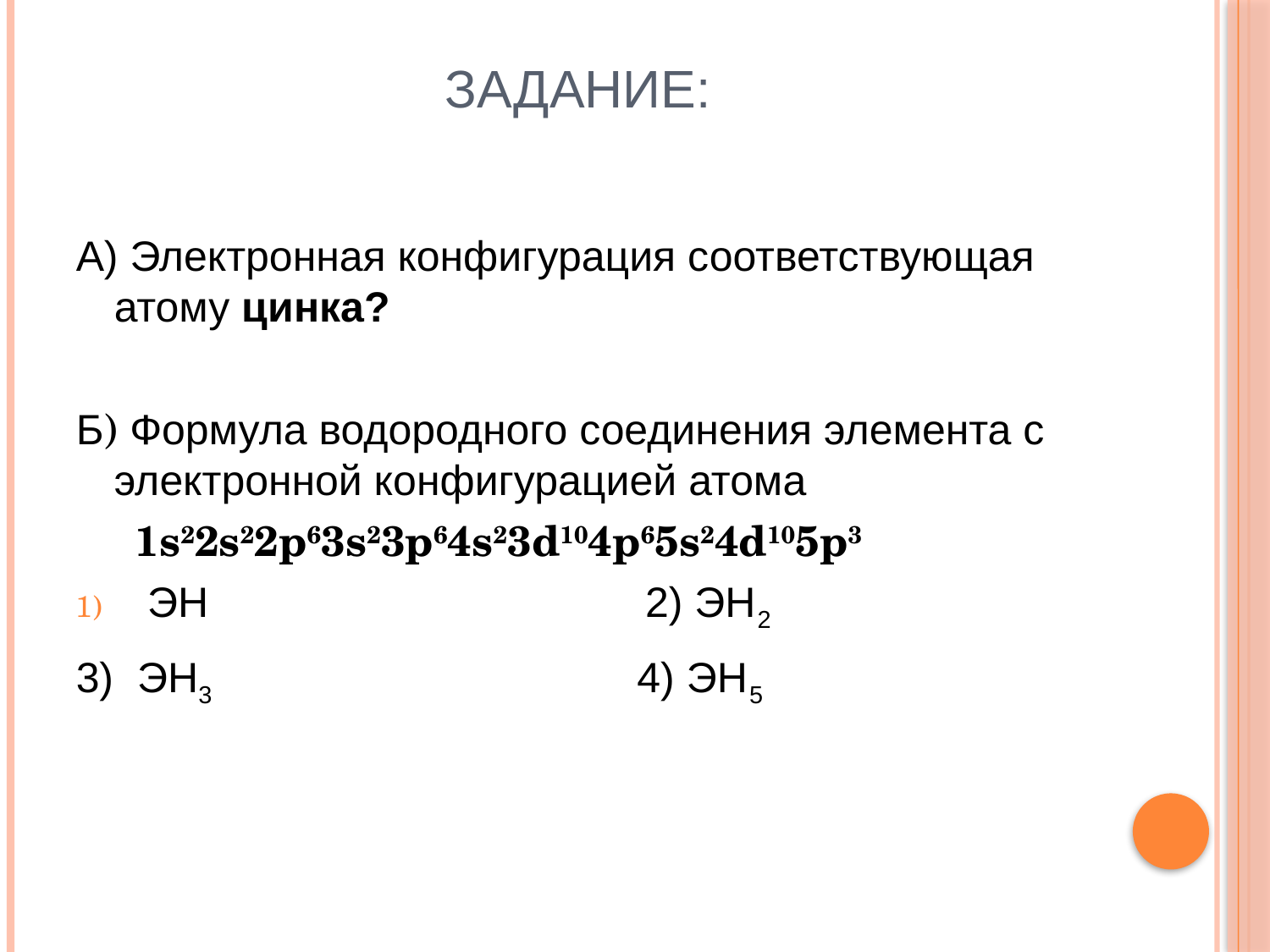

# ЗАДАНИЕ:
А) Электронная конфигурация соответствующая атому цинка?

Б) Формула водородного соединения элемента с электронной конфигурацией атома
     1s22s22p63s23p64s23d104p65s24d105p3
ЭН                                     2) ЭН2
3)  ЭН3                                    4) ЭН5